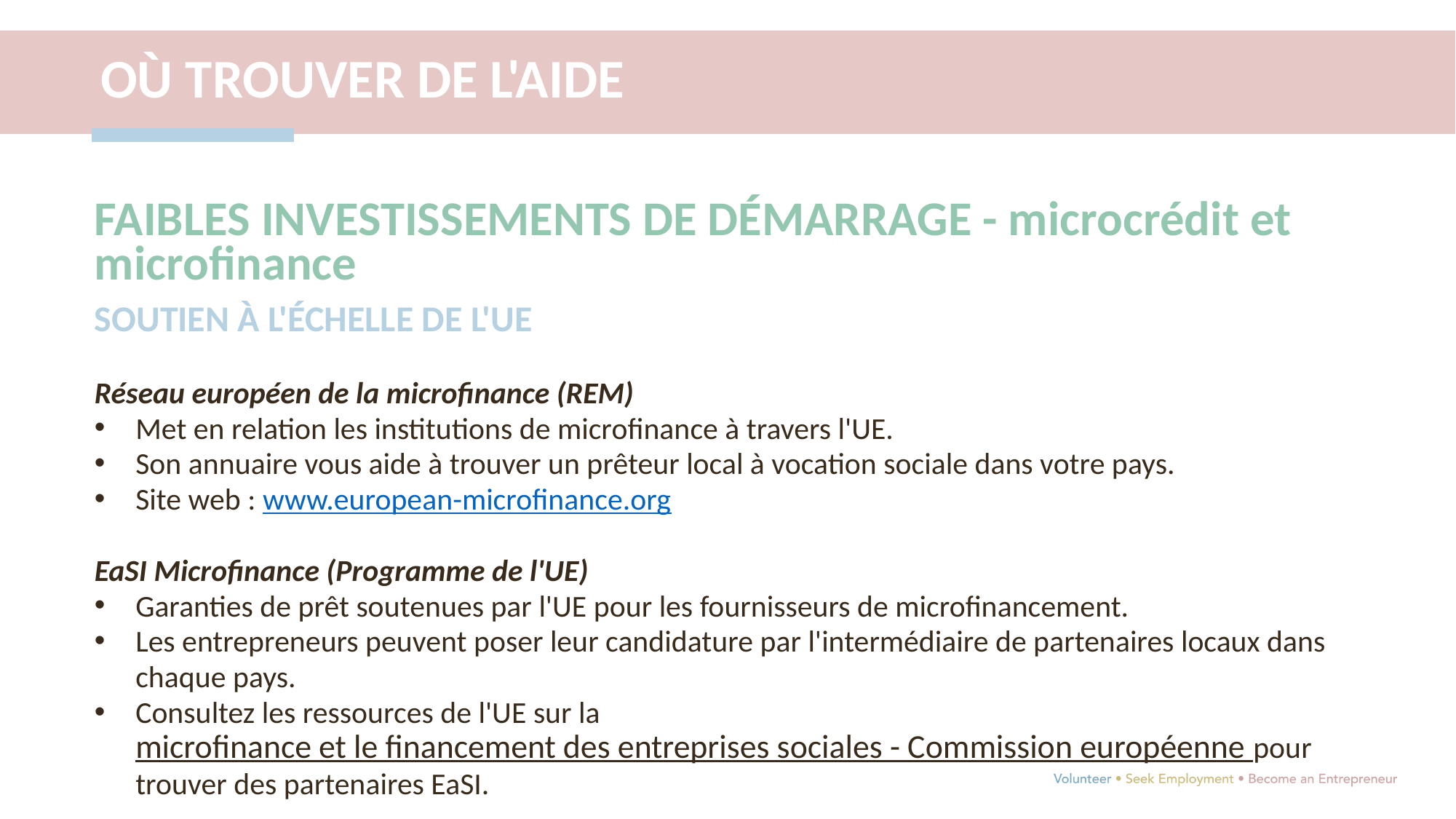

OÙ TROUVER DE L'AIDE

QUELQUES LECTURES POUR UN APPRENTISSAGE PLUS APPROFONDI
FAIBLES INVESTISSEMENTS DE DÉMARRAGE - microcrédit et microfinance
SOUTIEN À L'ÉCHELLE DE L'UE

Réseau européen de la microfinance (REM)
Met en relation les institutions de microfinance à travers l'UE.
Son annuaire vous aide à trouver un prêteur local à vocation sociale dans votre pays.
Site web : www.european-microfinance.org

EaSI Microfinance (Programme de l'UE)
Garanties de prêt soutenues par l'UE pour les fournisseurs de microfinancement.
Les entrepreneurs peuvent poser leur candidature par l'intermédiaire de partenaires locaux dans chaque pays.
Consultez les ressources de l'UE sur la microfinance et le financement des entreprises sociales - Commission européenne pour trouver des partenaires EaSI.